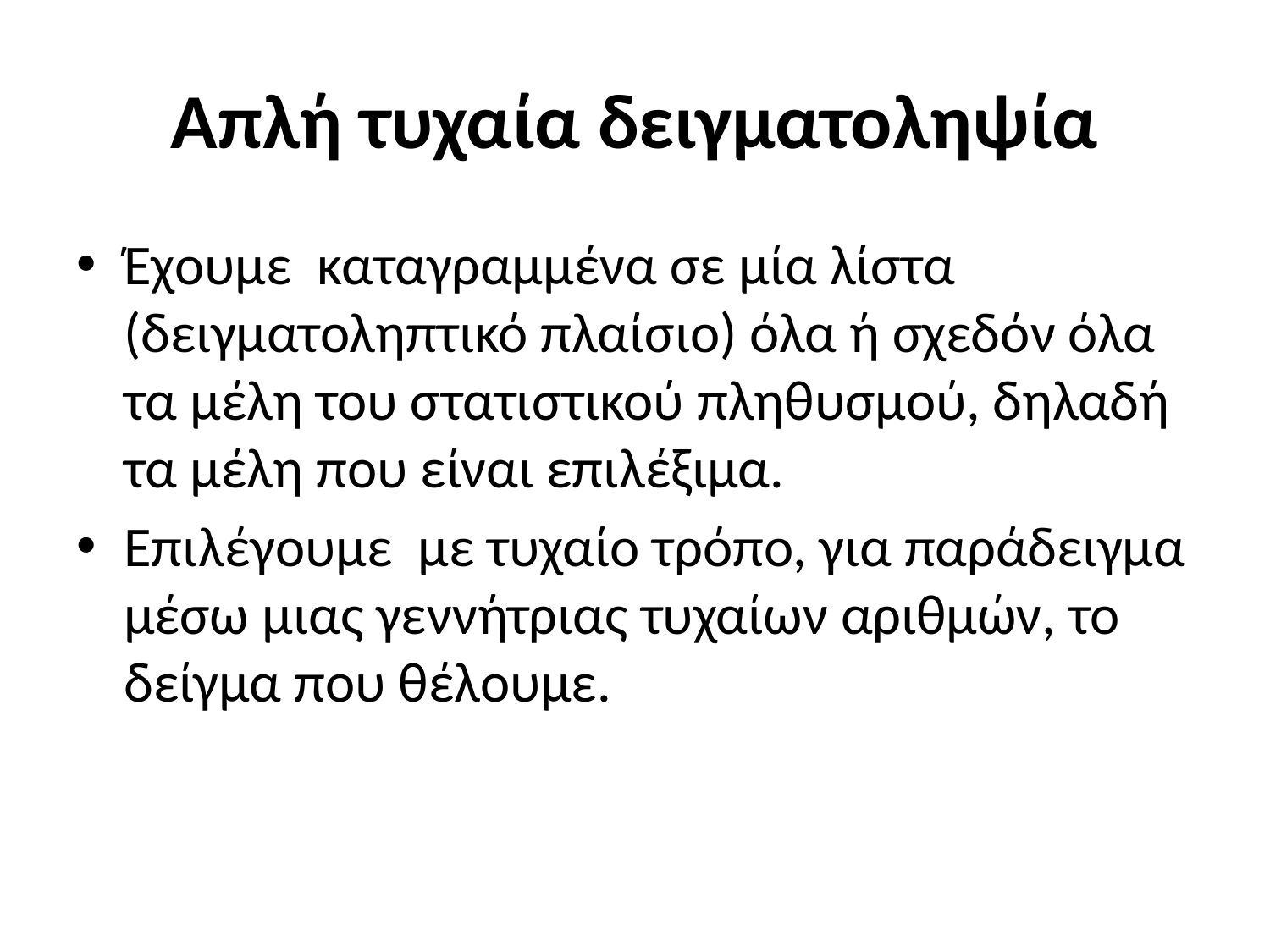

# Απλή τυχαία δειγματοληψία
Έχουμε  καταγραμμένα σε μία λίστα (δειγματοληπτικό πλαίσιο) όλα ή σχεδόν όλα τα μέλη του στατιστικού πληθυσμού, δηλαδή τα μέλη που είναι επιλέξιμα.
Επιλέγουμε  με τυχαίο τρόπο, για παράδειγμα μέσω μιας γεννήτριας τυχαίων αριθμών, το δείγμα που θέλουμε.